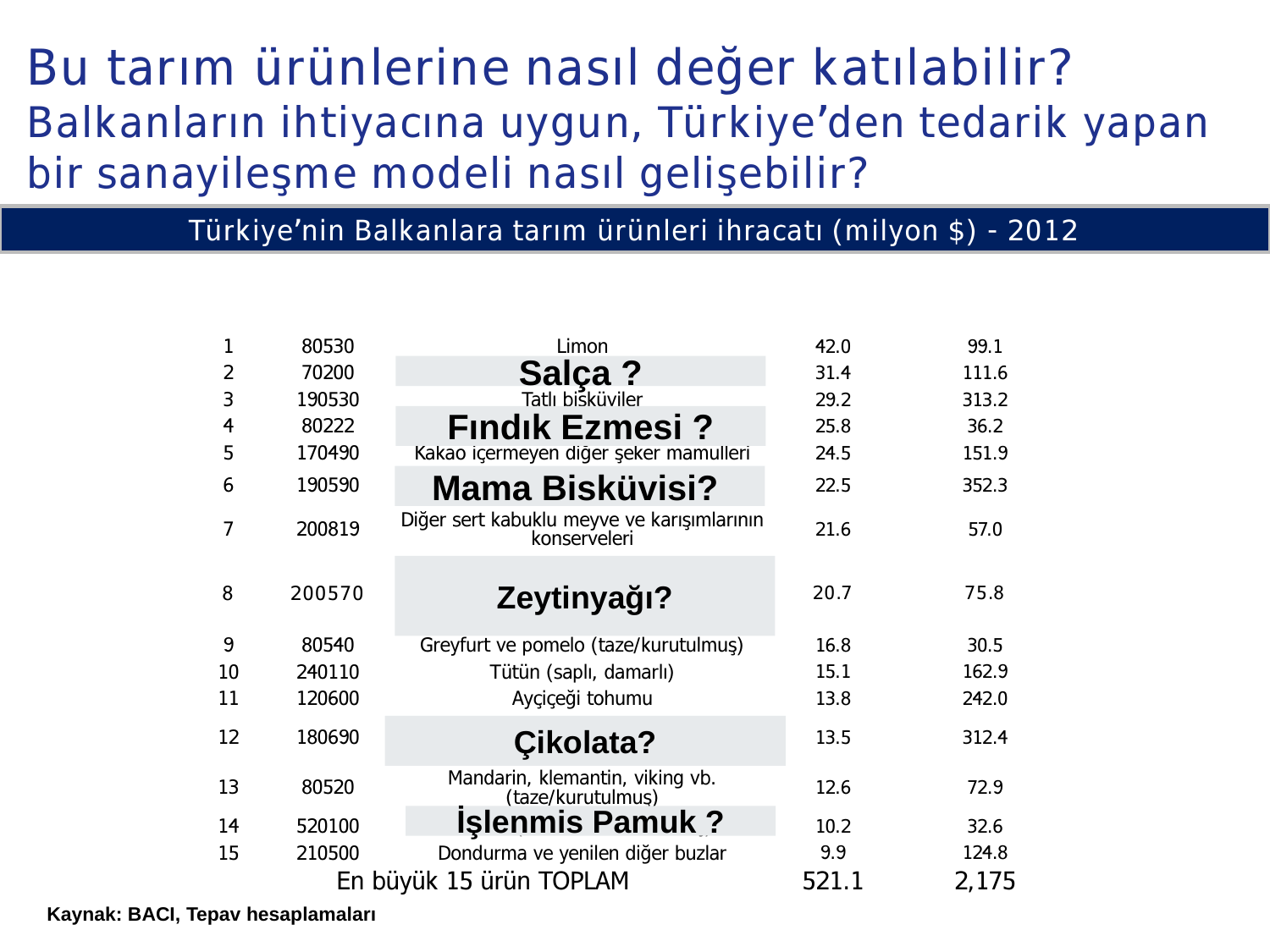

23

Bu tarım ürünlerine nasıl değer katılabilir? Balkanların ihtiyacına uygun, Türkiye’den tedarik yapan bir sanayileşme modeli nasıl gelişebilir?
Türkiye’nin Balkanlara tarım ürünleri ihracatı (milyon $) - 2012
|  | hs6 | Ürün Adı | ihracat | Balkanların toplam ithalatı |
| --- | --- | --- | --- | --- |
| 1 | 80530 | Limon | 42.0 | 99.1 |
| 2 | 70200 | Domates (taze/soğutulmuş) | 31.4 | 111.6 |
| 3 | 190530 | Tatlı bisküviler | 29.2 | 313.2 |
| 4 | 80222 | Fındık (kabuksuz) | 25.8 | 36.2 |
| 5 | 170490 | Kakao içermeyen diğer şeker mamulleri | 24.5 | 151.9 |
| 6 | 190590 | Diğer ekmekçi mamulleri | 22.5 | 352.3 |
| 7 | 200819 | Diğer sert kabuklu meyve ve karışımlarının konserveleri | 21.6 | 57.0 |
| 8 | 200570 | Zeytin (sirke, asetik asitten başka şekilde konserve edilmiş) (dondurulmamış) | 20.7 | 75.8 |
| 9 | 80540 | Greyfurt ve pomelo (taze/kurutulmuş) | 16.8 | 30.5 |
| 10 | 240110 | Tütün (saplı, damarlı) | 15.1 | 162.9 |
| 11 | 120600 | Ayçiçeği tohumu | 13.8 | 242.0 |
| 12 | 180690 | Diğer çikolata, kakao içeren gıda müstahzarları | 13.5 | 312.4 |
| 13 | 80520 | Mandarin, klemantin, viking vb. (taze/kurutulmuş) | 12.6 | 72.9 |
| 14 | 520100 | Pamuk (kardesiz, taranmamış) | 10.2 | 32.6 |
| 15 | 210500 | Dondurma ve yenilen diğer buzlar | 9.9 | 124.8 |
| En büyük 15 ürün TOPLAM |  |  | 521.1 | 2,175 |
Salça ?
Fındık Ezmesi ?
Mama Bisküvisi?
Zeytinyağı?
Çikolata?
İşlenmis Pamuk ?
Kaynak: BACI, Tepav hesaplamaları